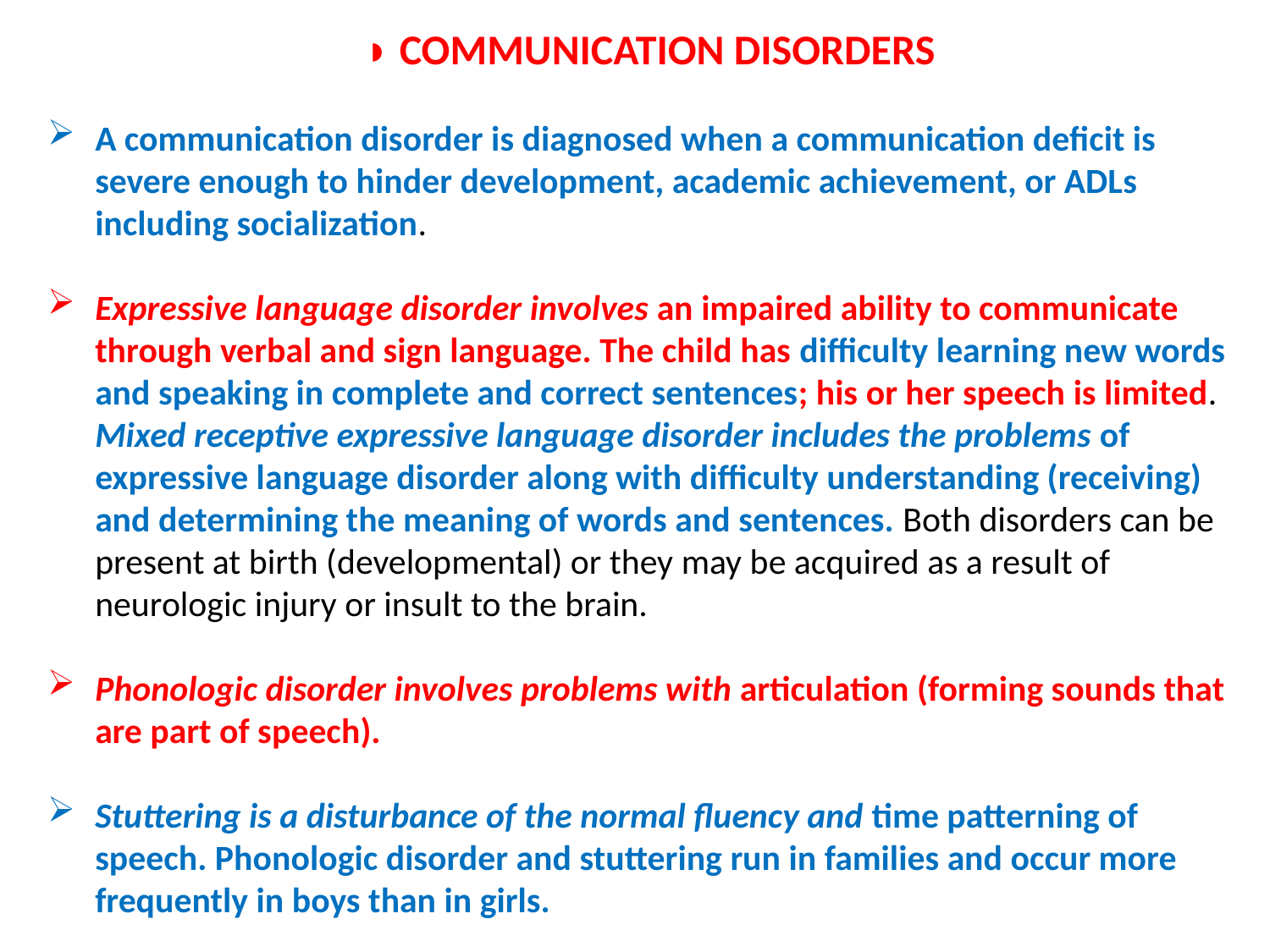

◗ COMMUNICATION DISORDERS

A communication disorder is diagnosed when a communication deficit is severe enough to hinder development, academic achievement, or ADLs including socialization.

Expressive language disorder involves an impaired ability to communicate through verbal and sign language. The child has difficulty learning new words and speaking in complete and correct sentences; his or her speech is limited. Mixed receptive expressive language disorder includes the problems of expressive language disorder along with difficulty understanding (receiving) and determining the meaning of words and sentences. Both disorders can be present at birth (developmental) or they may be acquired as a result of neurologic injury or insult to the brain.

Phonologic disorder involves problems with articulation (forming sounds that are part of speech).

Stuttering is a disturbance of the normal fluency and time patterning of speech. Phonologic disorder and stuttering run in families and occur more frequently in boys than in girls.